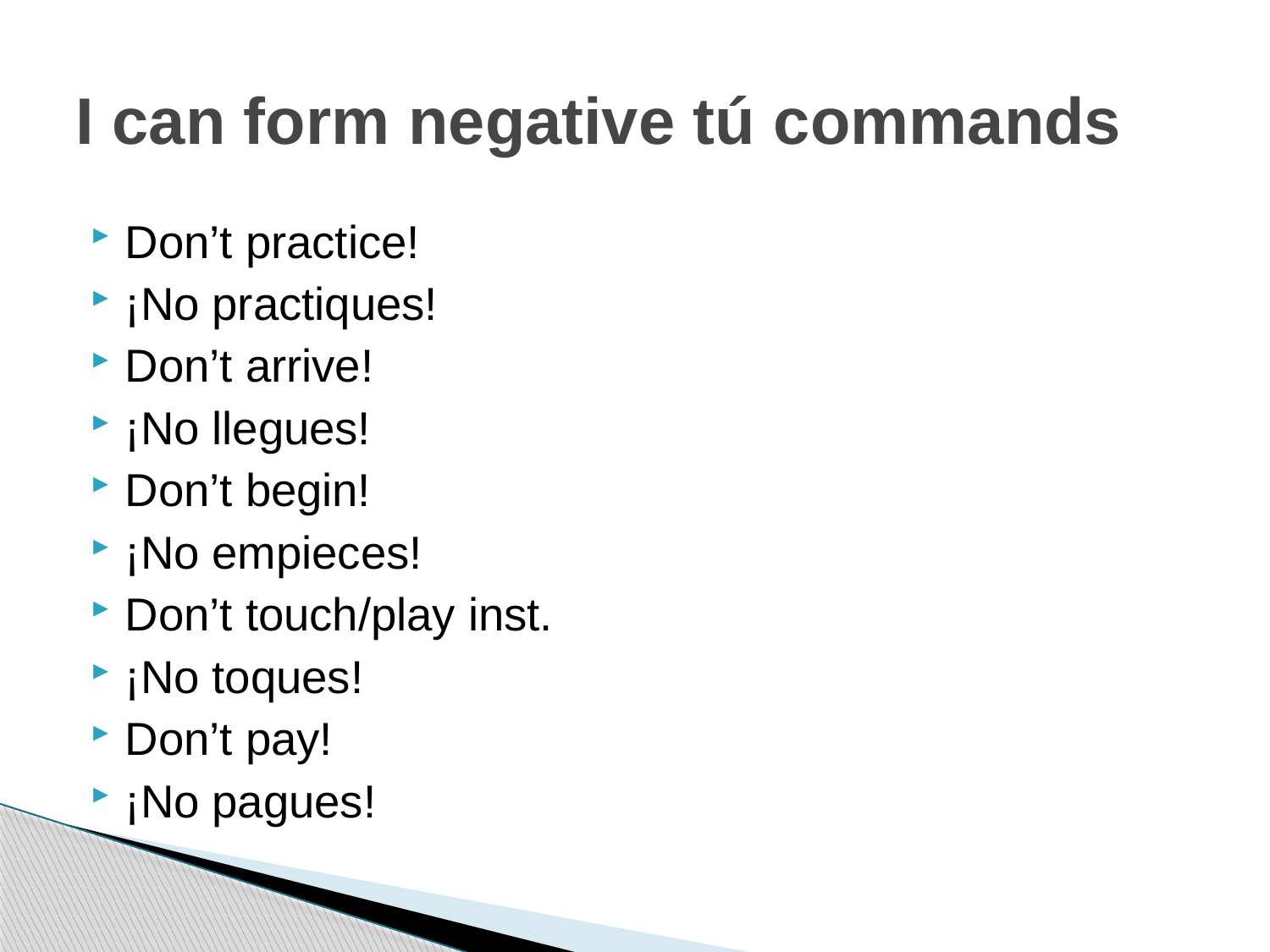

# I can form negative tú commands
Don’t practice!
¡No practiques!
Don’t arrive!
¡No llegues!
Don’t begin!
¡No empieces!
Don’t touch/play inst.
¡No toques!
Don’t pay!
¡No pagues!